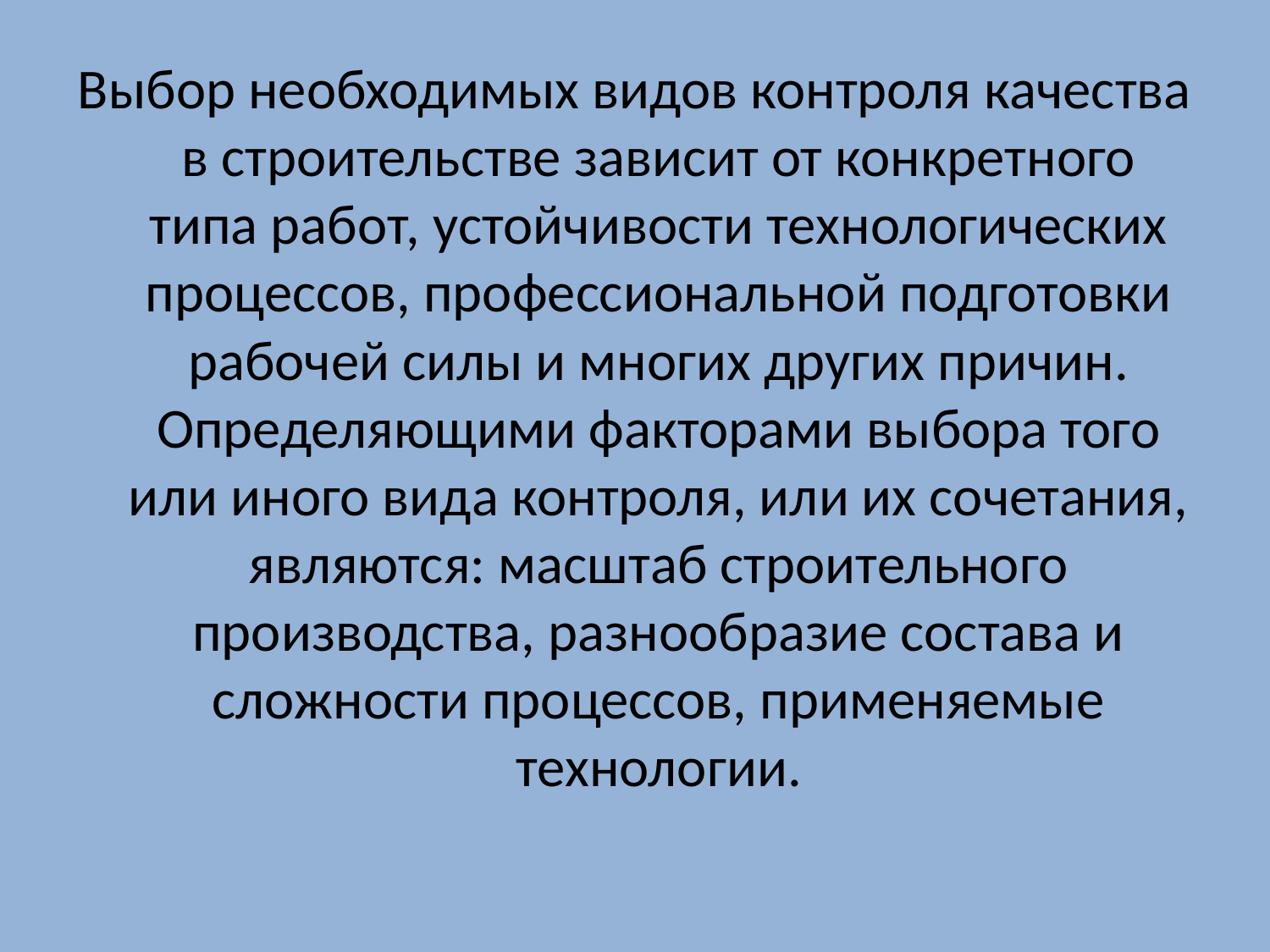

Выбор необходимых видов контроля качества в строительстве зависит от конкретного типа работ, устойчивости технологических процессов, профессиональной подготовки рабочей силы и многих других причин. Определяющими факторами выбора того или иного вида контроля, или их сочетания, являются: масштаб строительного производства, разнообразие состава и сложности процессов, применяемые технологии.